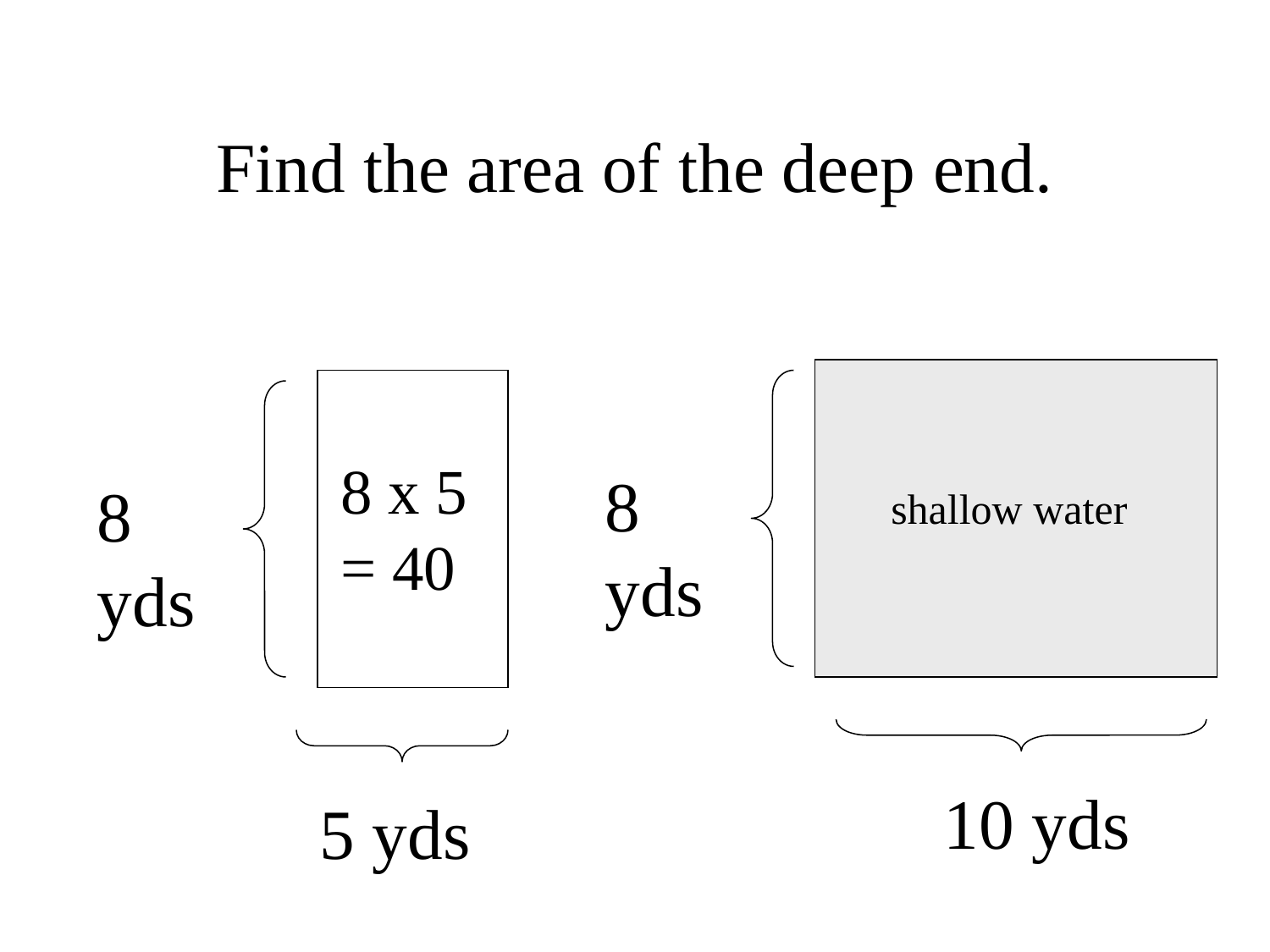

Find the area of the deep end.

8 x 5 = 40
8 yds
8 yds
shallow water

   10 yds
5 yds